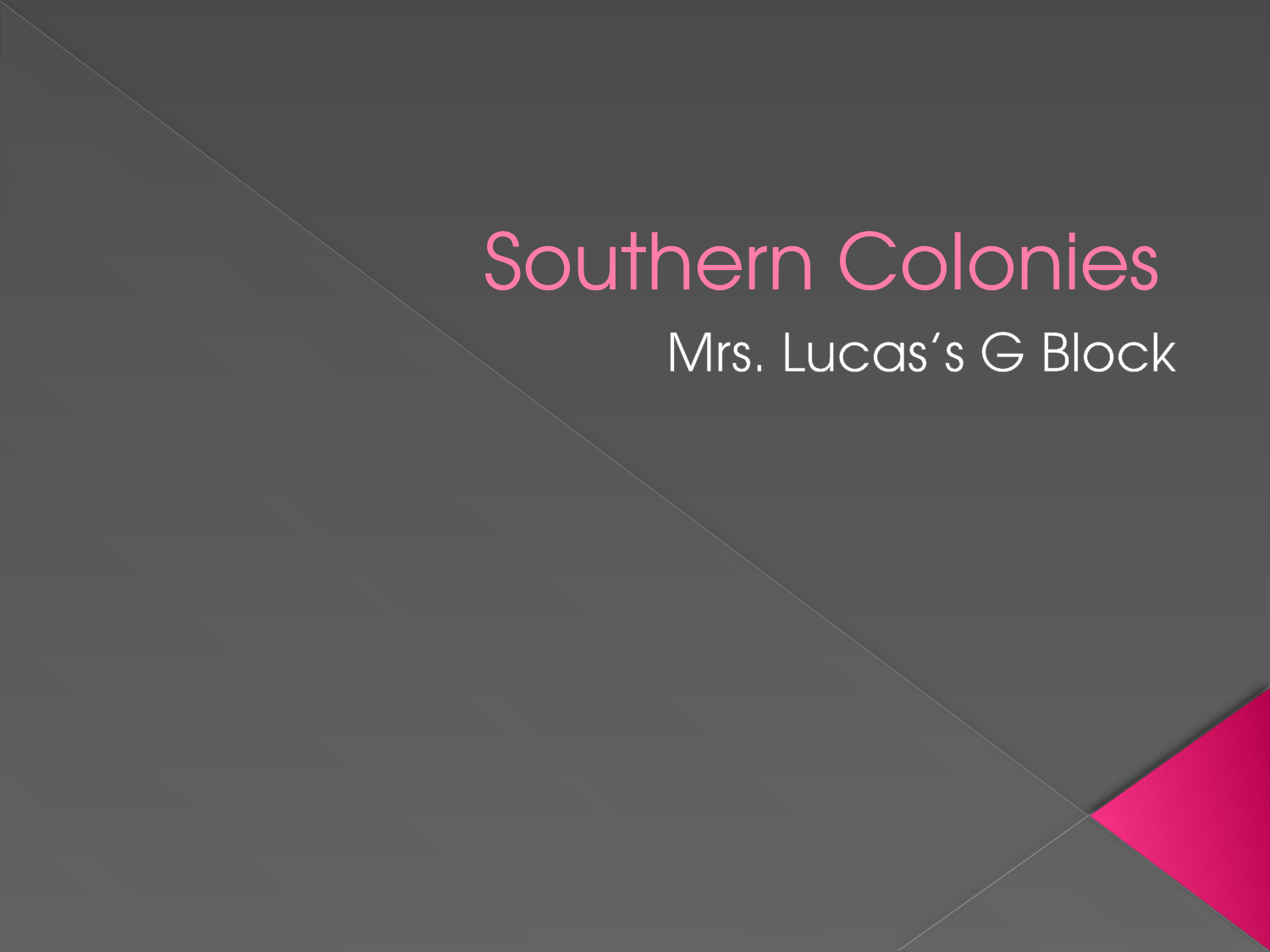

# Southern Colonies
Mrs. Lucas’s G Block